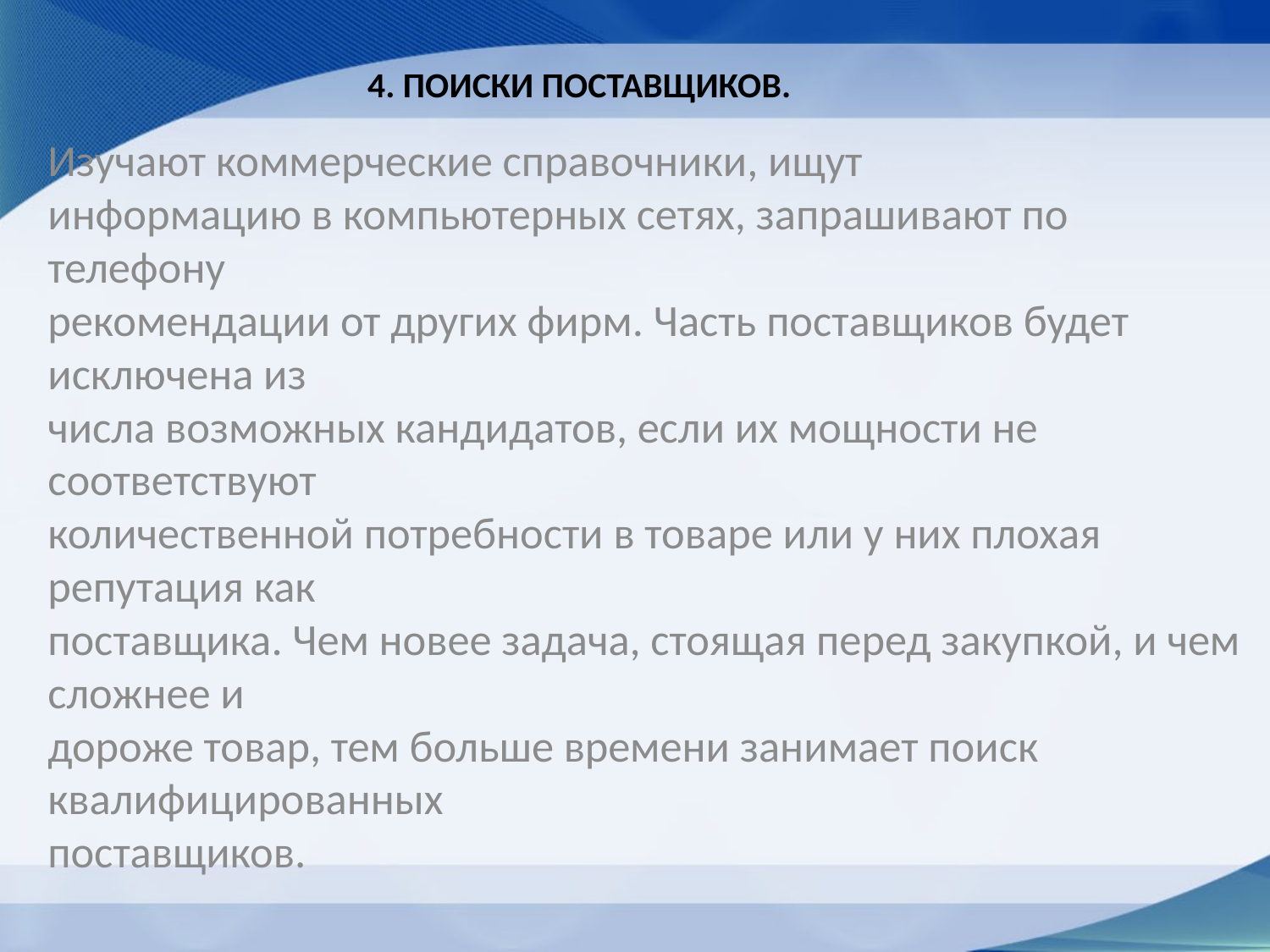

# 4. Поиски поставщиков.
Изучают коммерческие справочники, ищут
информацию в компьютерных сетях, запрашивают по телефону
рекомендации от других фирм. Часть поставщиков будет исключена из
числа возможных кандидатов, если их мощности не соответствуют
количественной потребности в товаре или у них плохая репутация как
поставщика. Чем новее задача, стоящая перед закупкой, и чем сложнее и
дороже товар, тем больше времени занимает поиск квалифицированных
поставщиков.